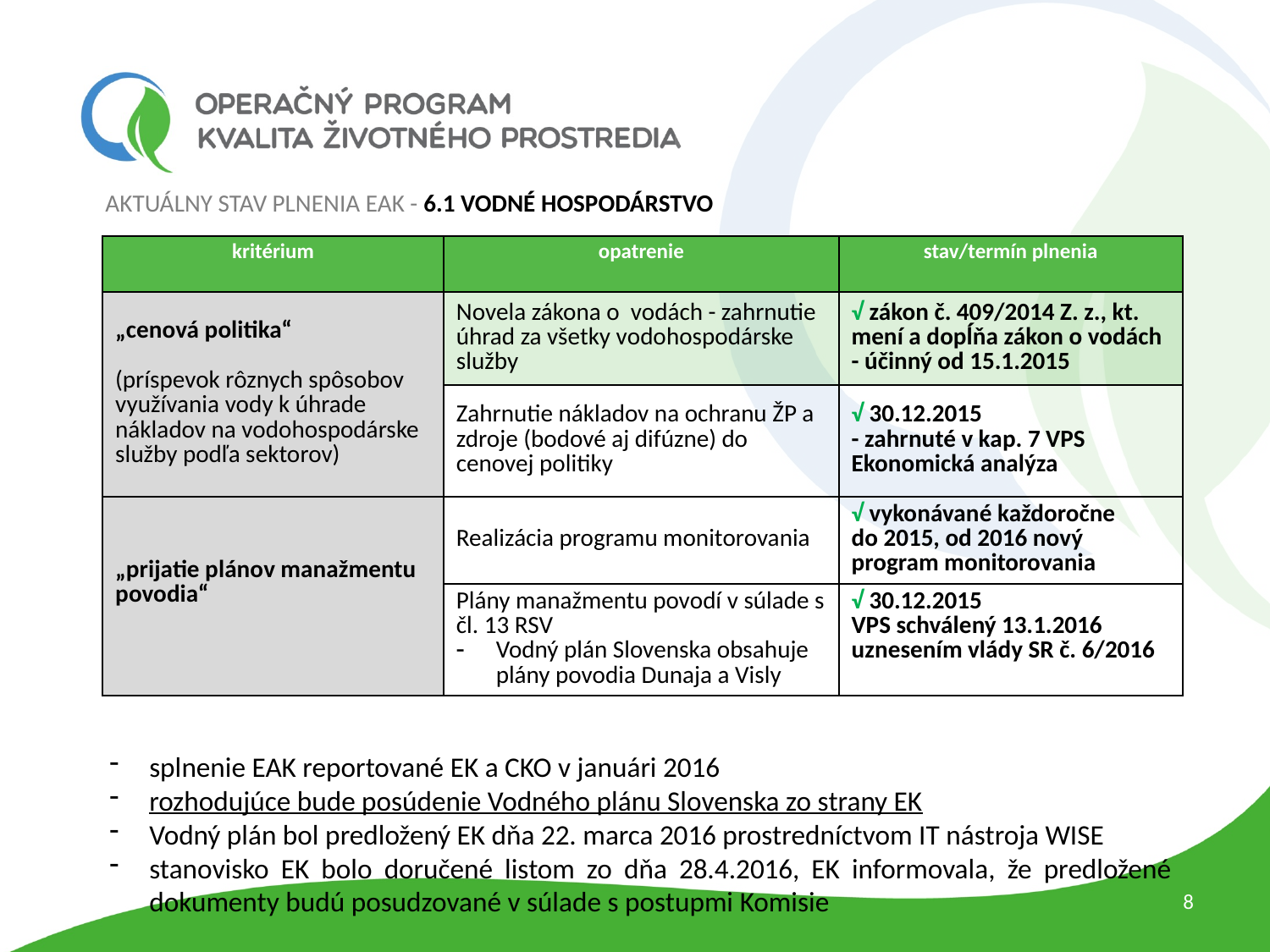

Aktuálny Stav plnenia eAK - 6.1 vodné hospodárstvo

| kritérium | opatrenie | stav/termín plnenia |
| --- | --- | --- |
| „cenová politika“ (príspevok rôznych spôsobov využívania vody k úhrade nákladov na vodohospodárske služby podľa sektorov) | Novela zákona o vodách - zahrnutie úhrad za všetky vodohospodárske služby | √ zákon č. 409/2014 Z. z., kt. mení a dopĺňa zákon o vodách - účinný od 15.1.2015 |
|  | Zahrnutie nákladov na ochranu ŽP a zdroje (bodové aj difúzne) do cenovej politiky | √ 30.12.2015 - zahrnuté v kap. 7 VPS Ekonomická analýza |
| „prijatie plánov manažmentu povodia“ | Realizácia programu monitorovania | √ vykonávané každoročne do 2015, od 2016 nový program monitorovania |
|  | Plány manažmentu povodí v súlade s čl. 13 RSV Vodný plán Slovenska obsahuje plány povodia Dunaja a Visly | √ 30.12.2015 VPS schválený 13.1.2016 uznesením vlády SR č. 6/2016 |
splnenie EAK reportované EK a CKO v januári 2016
rozhodujúce bude posúdenie Vodného plánu Slovenska zo strany EK
Vodný plán bol predložený EK dňa 22. marca 2016 prostredníctvom IT nástroja WISE
stanovisko EK bolo doručené listom zo dňa 28.4.2016, EK informovala, že predložené dokumenty budú posudzované v súlade s postupmi Komisie
8